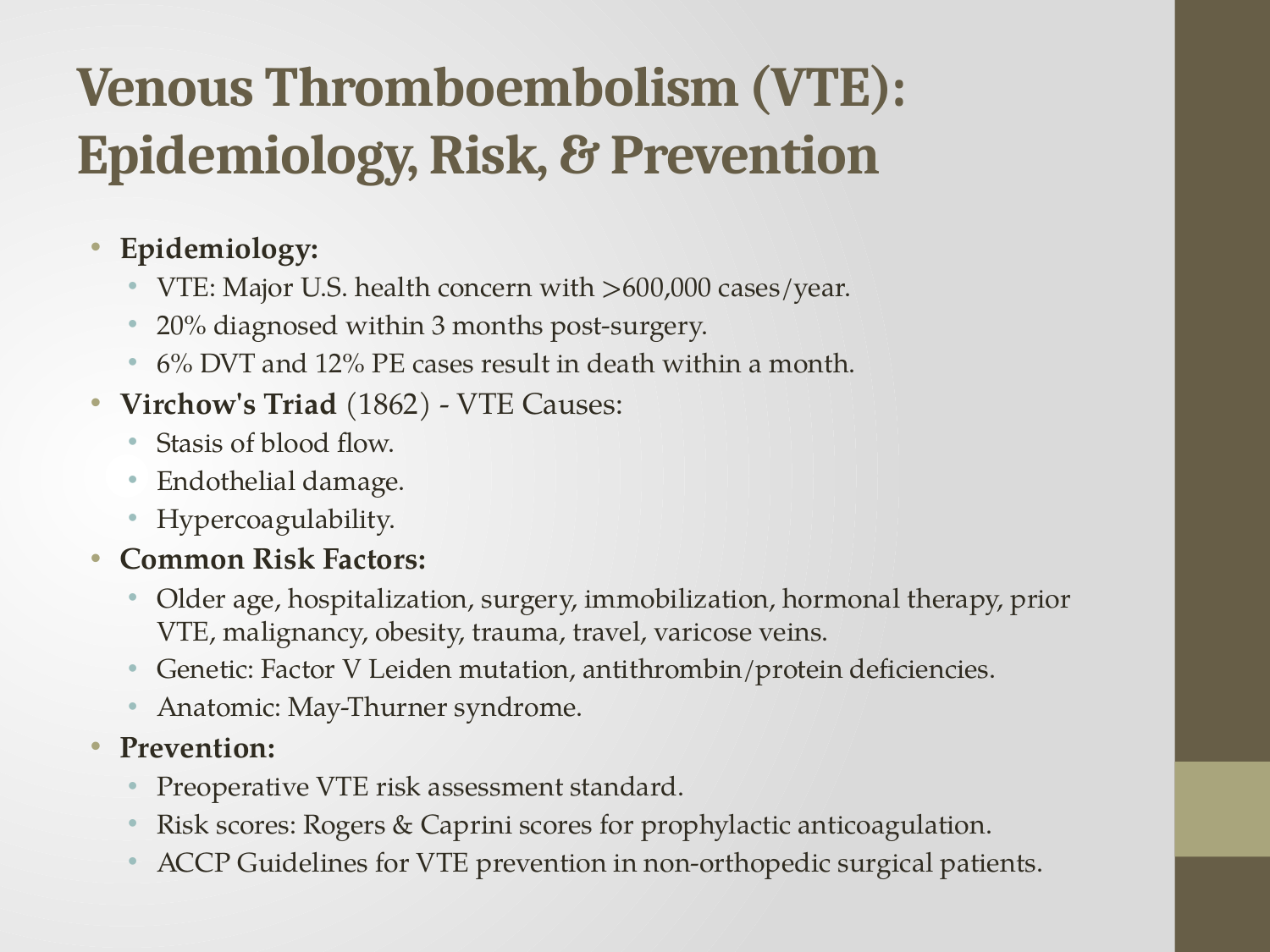

# Venous Thromboembolism (VTE): Epidemiology, Risk, & Prevention
Epidemiology:
VTE: Major U.S. health concern with >600,000 cases/year.
20% diagnosed within 3 months post-surgery.
6% DVT and 12% PE cases result in death within a month.
Virchow's Triad (1862) - VTE Causes:
Stasis of blood flow.
Endothelial damage.
Hypercoagulability.
Common Risk Factors:
Older age, hospitalization, surgery, immobilization, hormonal therapy, prior VTE, malignancy, obesity, trauma, travel, varicose veins.
Genetic: Factor V Leiden mutation, antithrombin/protein deficiencies.
Anatomic: May-Thurner syndrome.
Prevention:
Preoperative VTE risk assessment standard.
Risk scores: Rogers & Caprini scores for prophylactic anticoagulation.
ACCP Guidelines for VTE prevention in non-orthopedic surgical patients.